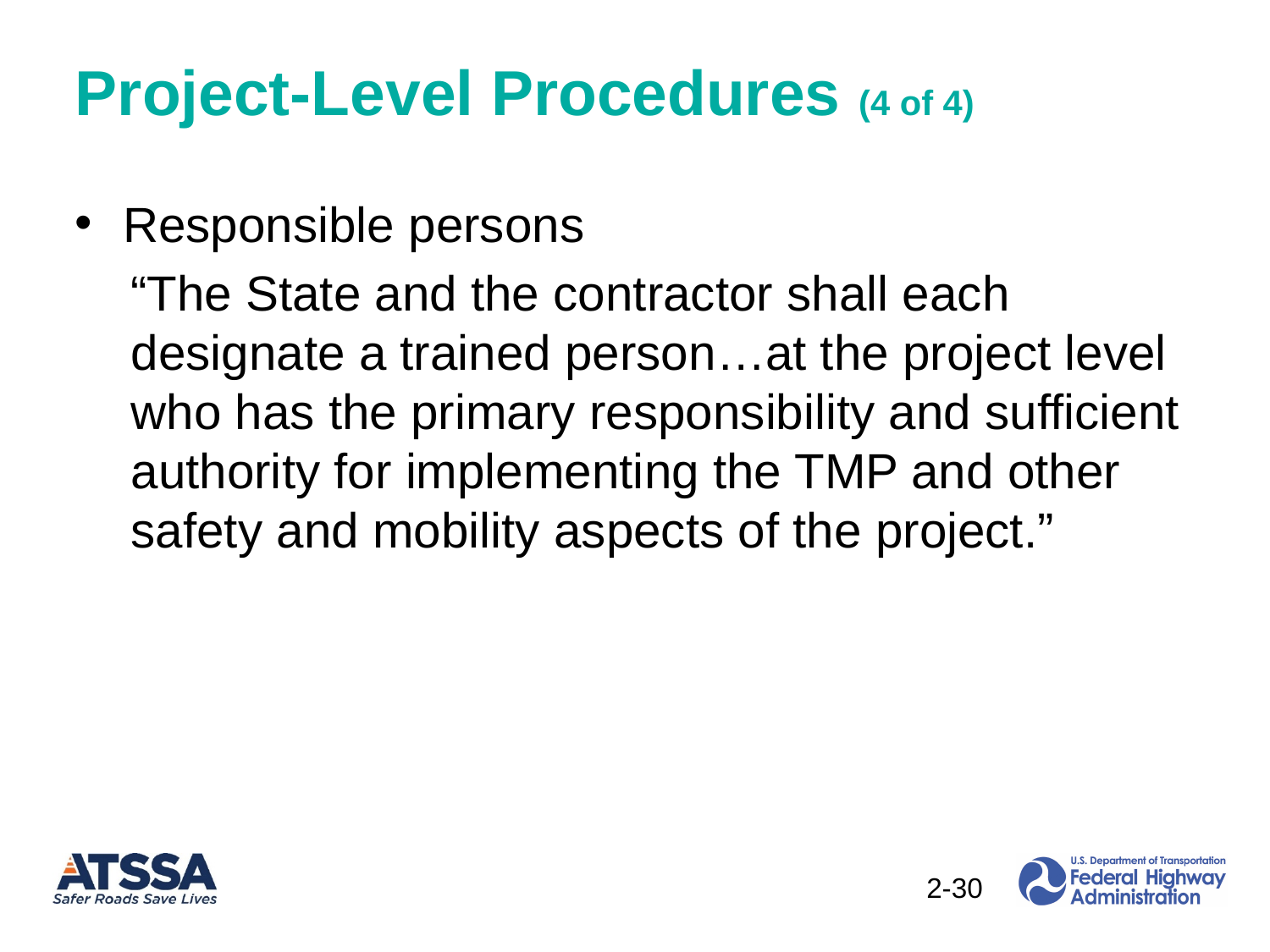

# Project-Level Procedures (4 of 4)
Responsible persons
“The State and the contractor shall each designate a trained person…at the project level who has the primary responsibility and sufficient authority for implementing the TMP and other safety and mobility aspects of the project.”